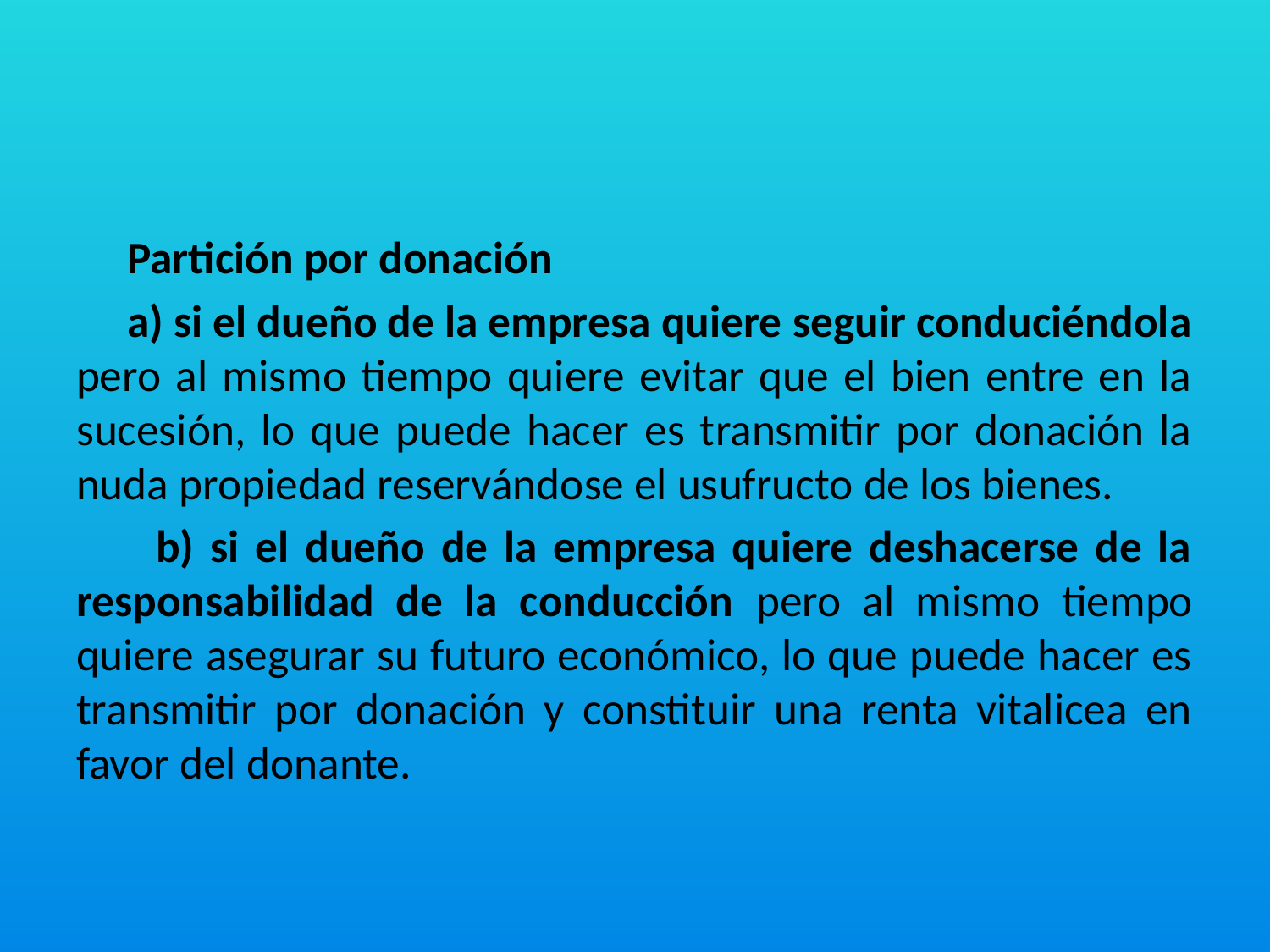

#
     Partición por donación
     a) si el dueño de la empresa quiere seguir conduciéndola pero al mismo tiempo quiere evitar que el bien entre en la sucesión, lo que puede hacer es transmitir por donación la nuda propiedad reservándose el usufructo de los bienes.
     b) si el dueño de la empresa quiere deshacerse de la responsabilidad de la conducción pero al mismo tiempo quiere asegurar su futuro económico, lo que puede hacer es transmitir por donación y constituir una renta vitalicea en favor del donante.